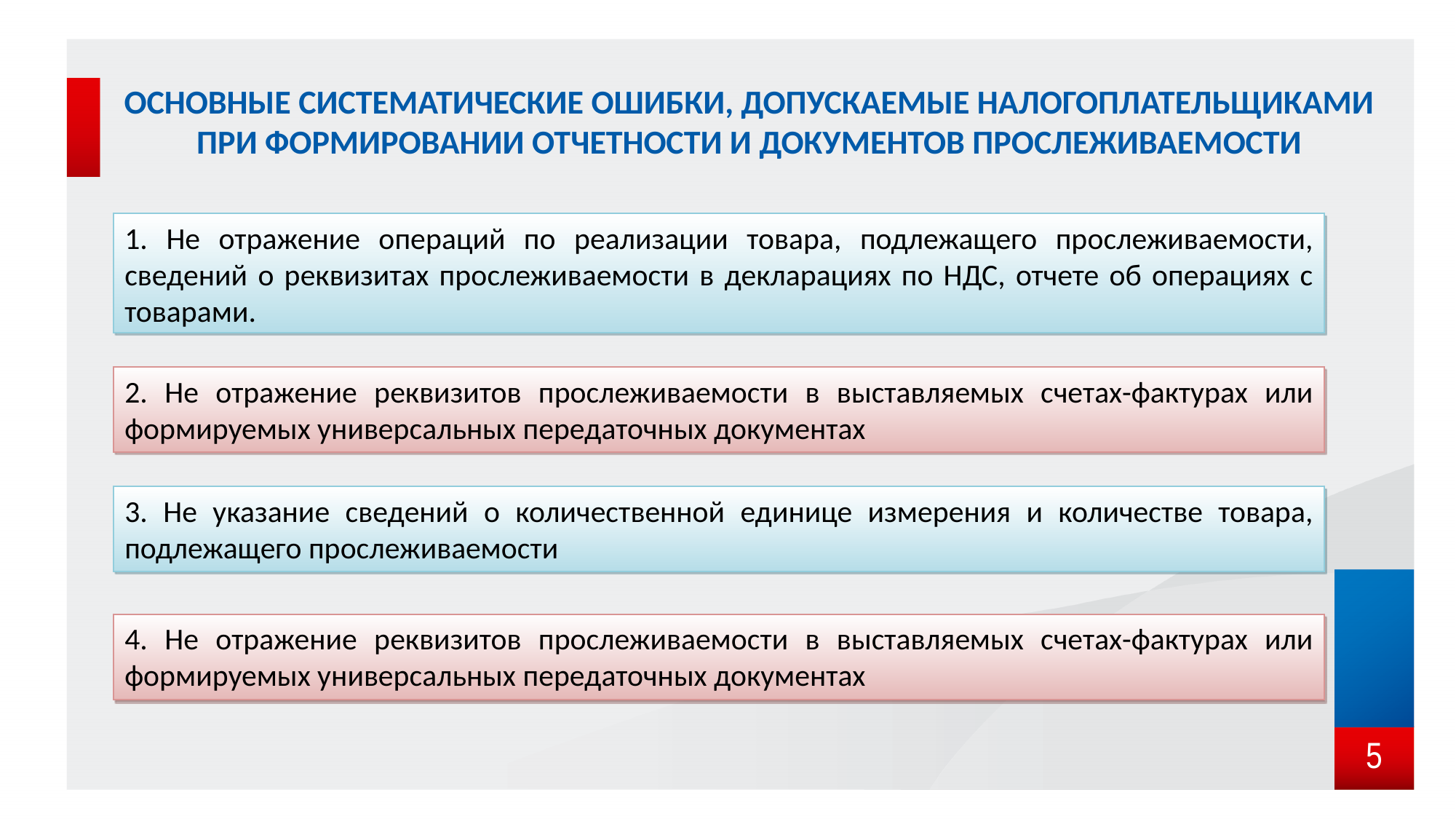

# ОСНОВНЫЕ СИСТЕМАТИЧЕСКИЕ ОШИБКИ, ДОПУСКАЕМЫЕ НАЛОГОПЛАТЕЛЬЩИКАМИ ПРИ ФОРМИРОВАНИИ ОТЧЕТНОСТИ И ДОКУМЕНТОВ ПРОСЛЕЖИВАЕМОСТИ
1. Не отражение операций по реализации товара, подлежащего прослеживаемости, сведений о реквизитах прослеживаемости в декларациях по НДС, отчете об операциях с товарами.
2. Не отражение реквизитов прослеживаемости в выставляемых счетах-фактурах или формируемых универсальных передаточных документах
3. Не указание сведений о количественной единице измерения и количестве товара, подлежащего прослеживаемости
4. Не отражение реквизитов прослеживаемости в выставляемых счетах-фактурах или формируемых универсальных передаточных документах
5